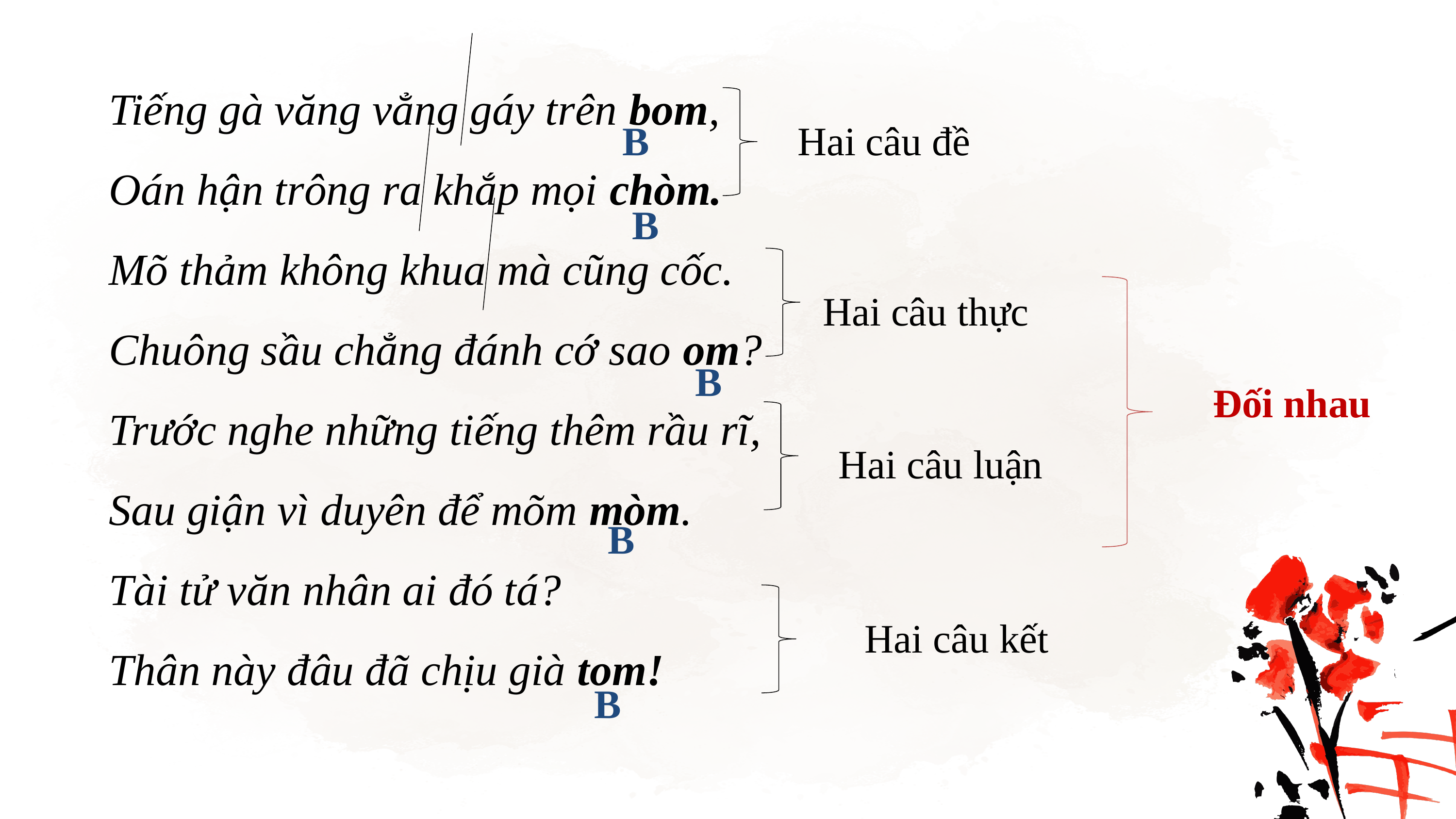

Tiếng gà văng vẳng gáy trên bom,
Oán hận trông ra khắp mọi chòm.
Mõ thảm không khua mà cũng cốc.
Chuông sầu chẳng đánh cớ sao om?
Trước nghe những tiếng thêm rầu rĩ,
Sau giận vì duyên để mõm mòm.
Tài tử văn nhân ai đó tá?
Thân này đâu đã chịu già tom!

B
Hai câu đề
B

Hai câu thực
B
Đối nhau

Hai câu luận
B

Hai câu kết
B